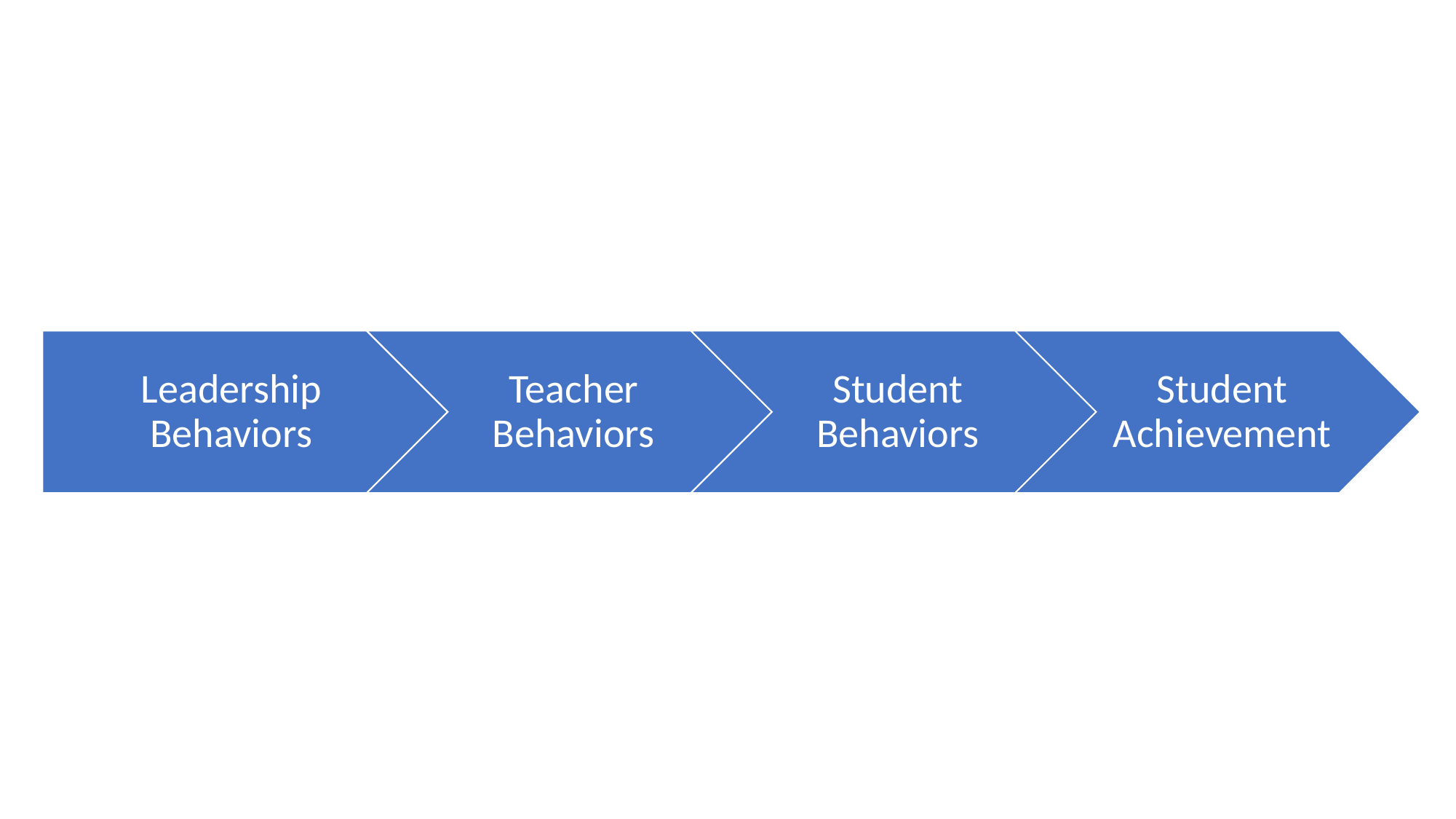

Leadership Behaviors
Teacher Behaviors
Student Behaviors
Student Achievement